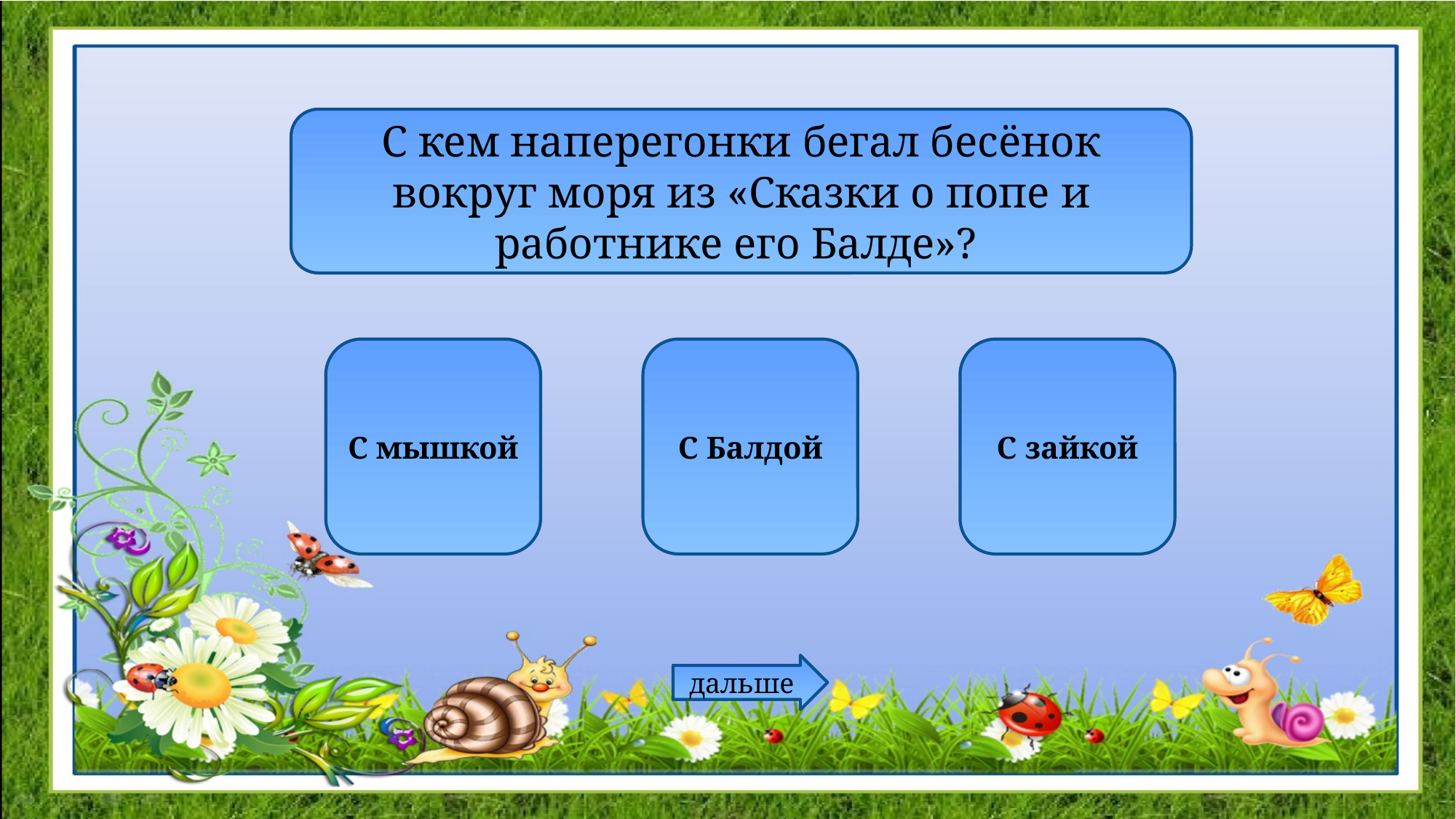

С кем наперегонки бегал бесёнок вокруг моря из «Сказки о попе и работнике его Балде»?
С мышкой
С Балдой
С зайкой
дальше